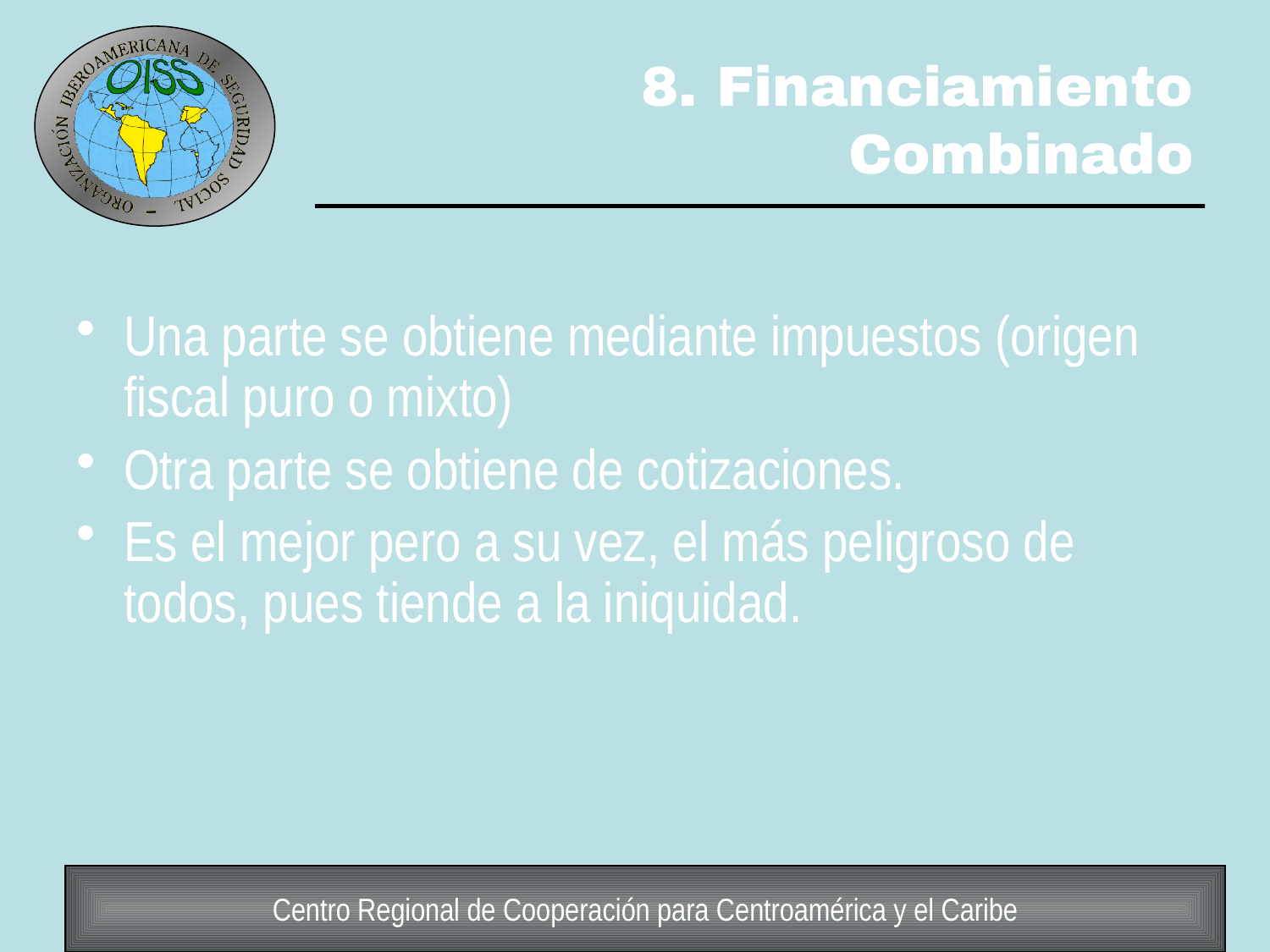

# 8. Financiamiento Combinado

Una parte se obtiene mediante impuestos (origen fiscal puro o mixto)
Otra parte se obtiene de cotizaciones.
Es el mejor pero a su vez, el más peligroso de todos, pues tiende a la iniquidad.